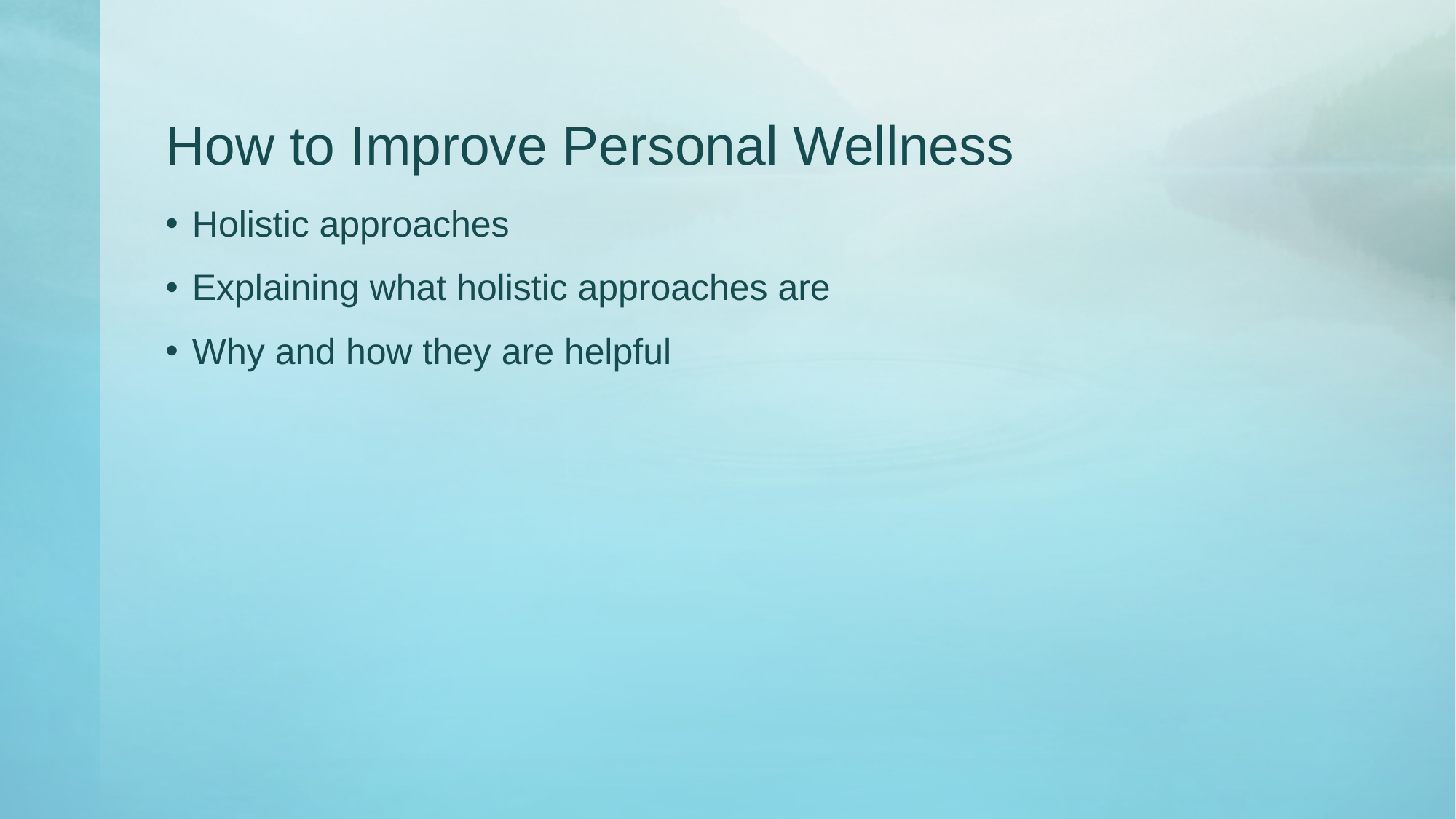

# How to Improve Personal Wellness
Holistic approaches
Explaining what holistic approaches are
Why and how they are helpful